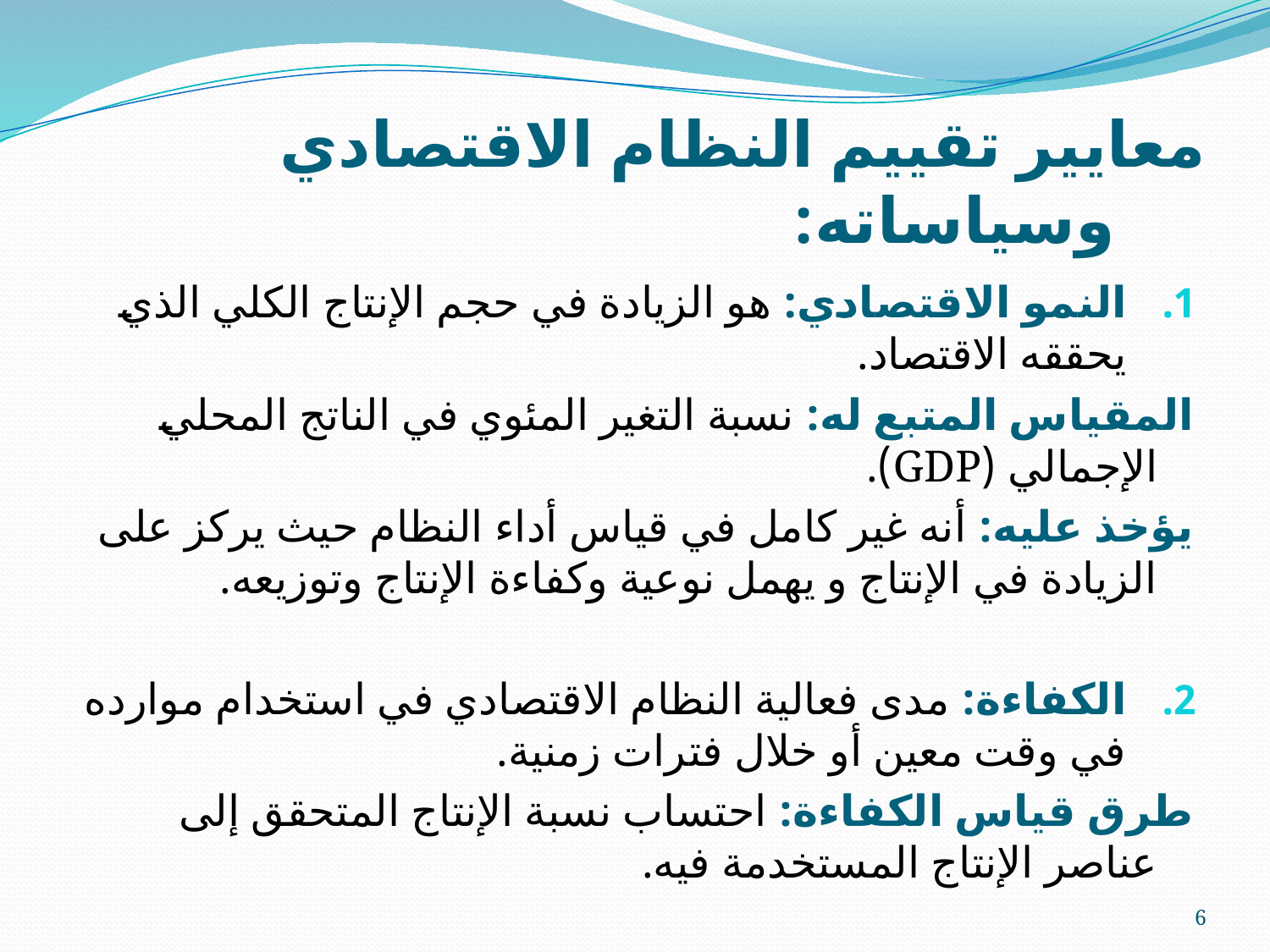

# معايير تقييم النظام الاقتصادي وسياساته:
النمو الاقتصادي: هو الزيادة في حجم الإنتاج الكلي الذي يحققه الاقتصاد.
المقياس المتبع له: نسبة التغير المئوي في الناتج المحلي الإجمالي (GDP).
يؤخذ عليه: أنه غير كامل في قياس أداء النظام حيث يركز على الزيادة في الإنتاج و يهمل نوعية وكفاءة الإنتاج وتوزيعه.

الكفاءة: مدى فعالية النظام الاقتصادي في استخدام موارده في وقت معين أو خلال فترات زمنية.
طرق قياس الكفاءة: احتساب نسبة الإنتاج المتحقق إلى عناصر الإنتاج المستخدمة فيه.

6